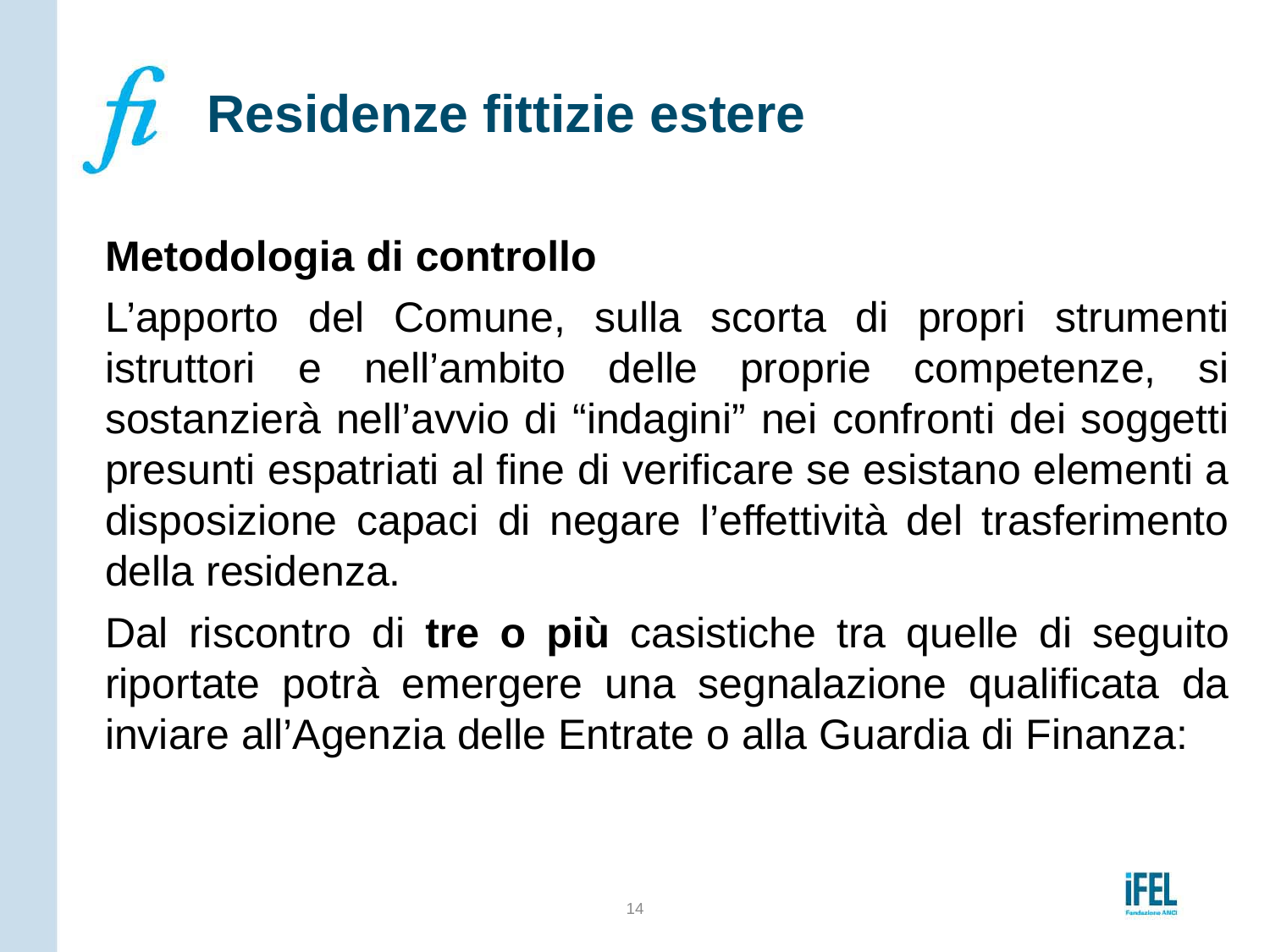

# Residenze fittizie estere
Metodologia di controllo
L’apporto del Comune, sulla scorta di propri strumenti istruttori e nell’ambito delle proprie competenze, si sostanzierà nell’avvio di “indagini” nei confronti dei soggetti presunti espatriati al fine di verificare se esistano elementi a disposizione capaci di negare l’effettività del trasferimento della residenza.
Dal riscontro di tre o più casistiche tra quelle di seguito riportate potrà emergere una segnalazione qualificata da inviare all’Agenzia delle Entrate o alla Guardia di Finanza:

14